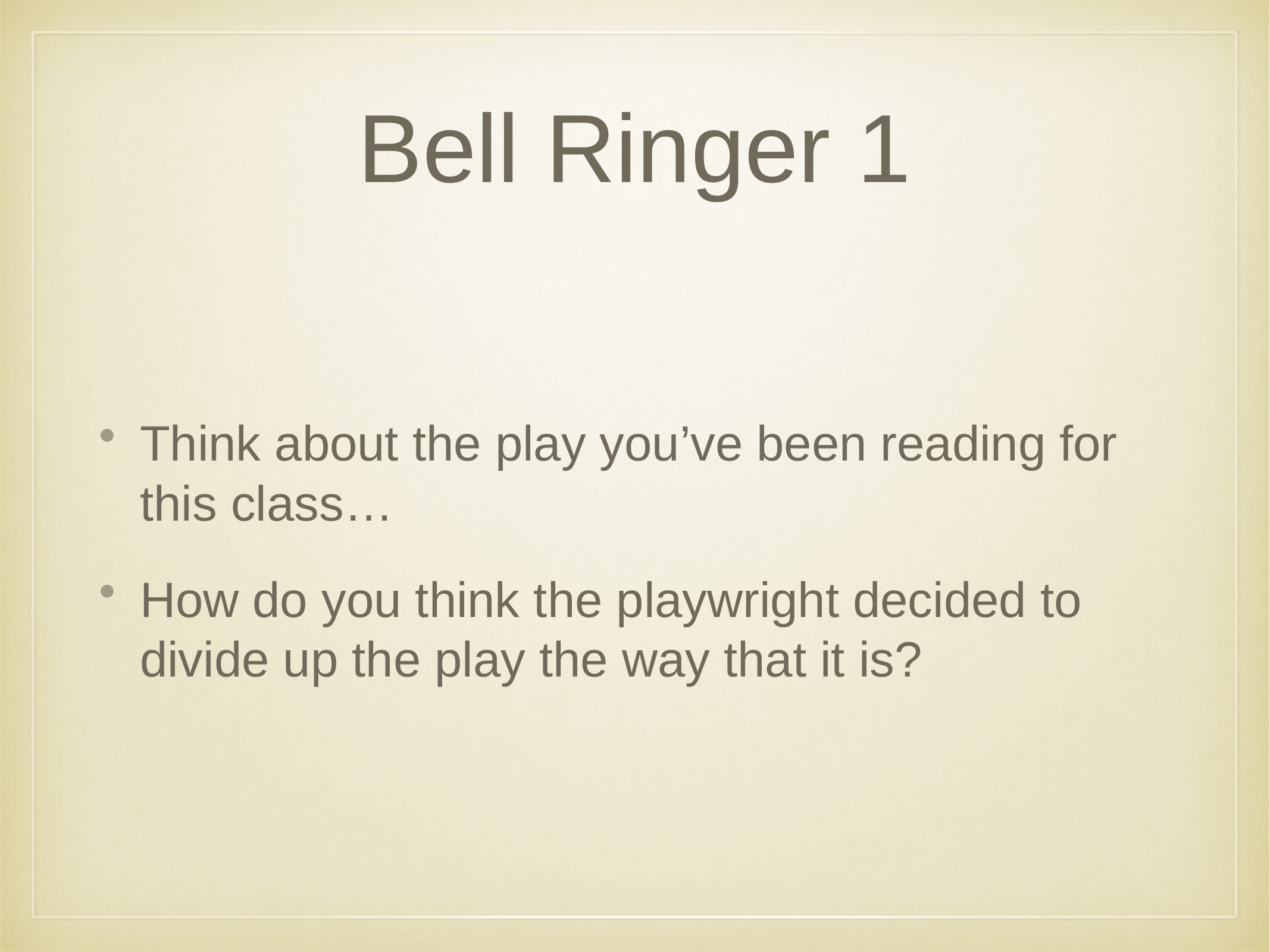

# Bell Ringer 1
Think about the play you’ve been reading for this class…
How do you think the playwright decided to divide up the play the way that it is?